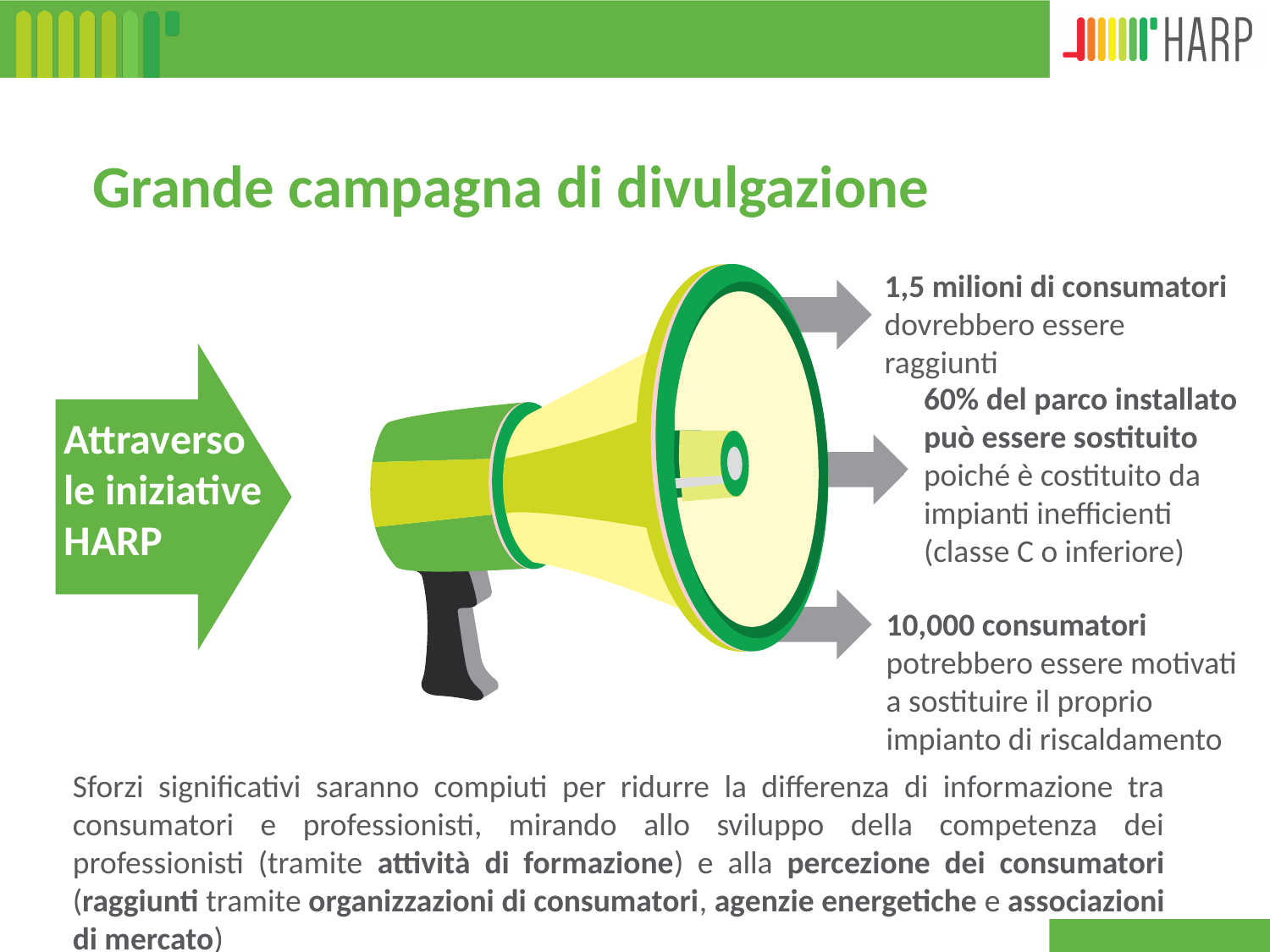

# Grande campagna di divulgazione

Attraverso le iniziative HARP

1,5 milioni di consumatori dovrebbero essere raggiunti
60% del parco installato può essere sostituito poiché è costituito da impianti inefficienti (classe C o inferiore)
10,000 consumatori potrebbero essere motivati a sostituire il proprio impianto di riscaldamento

Sforzi significativi saranno compiuti per ridurre la differenza di informazione tra consumatori e professionisti, mirando allo sviluppo della competenza dei professionisti (tramite attività di formazione) e alla percezione dei consumatori (raggiunti tramite organizzazioni di consumatori, agenzie energetiche e associazioni di mercato)